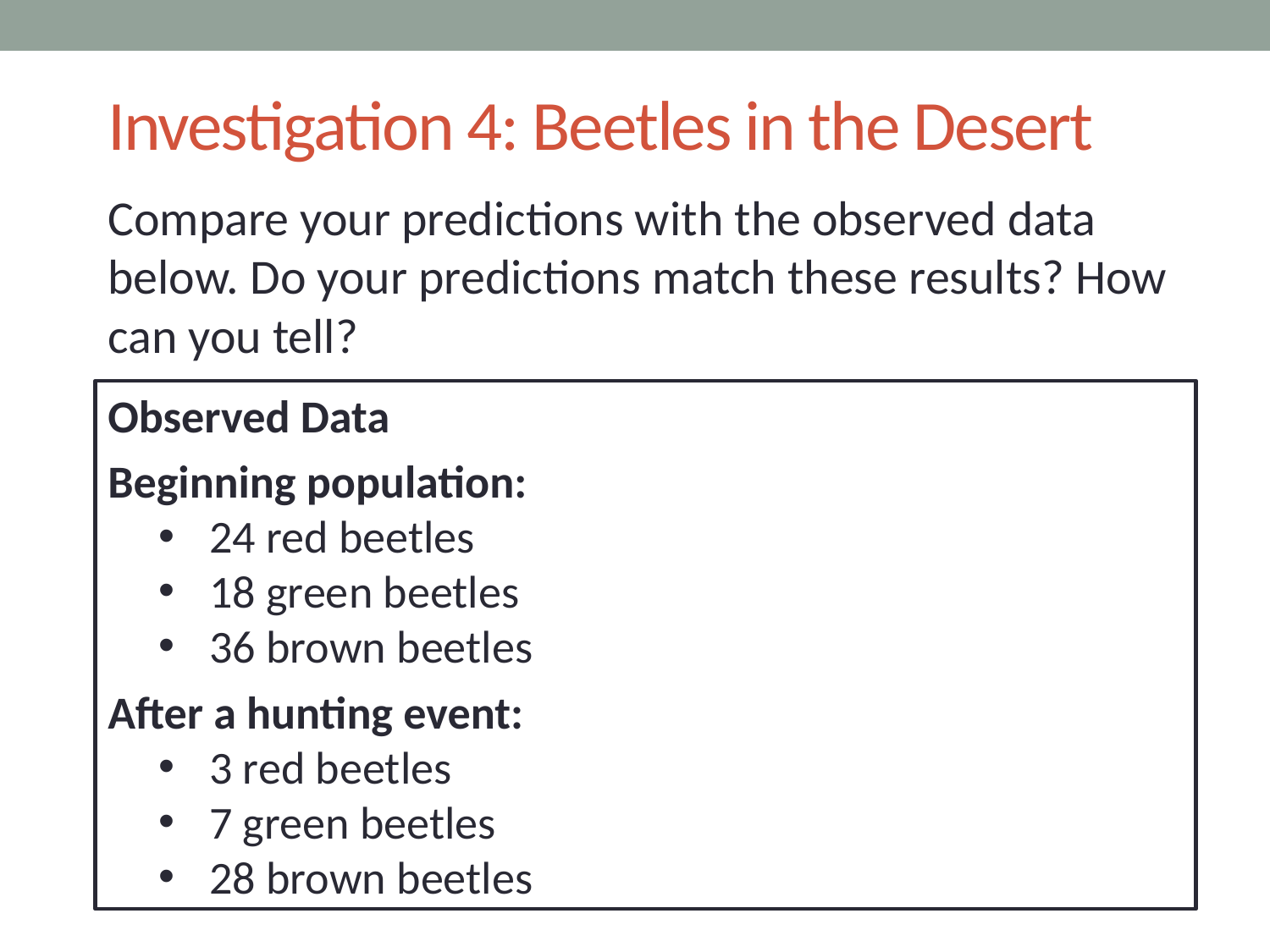

# Investigation 4: Beetles in the Desert
Compare your predictions with the observed data below. Do your predictions match these results? How can you tell?
Observed Data
Beginning population:
24 red beetles
18 green beetles
36 brown beetles
After a hunting event:
3 red beetles
7 green beetles
28 brown beetles